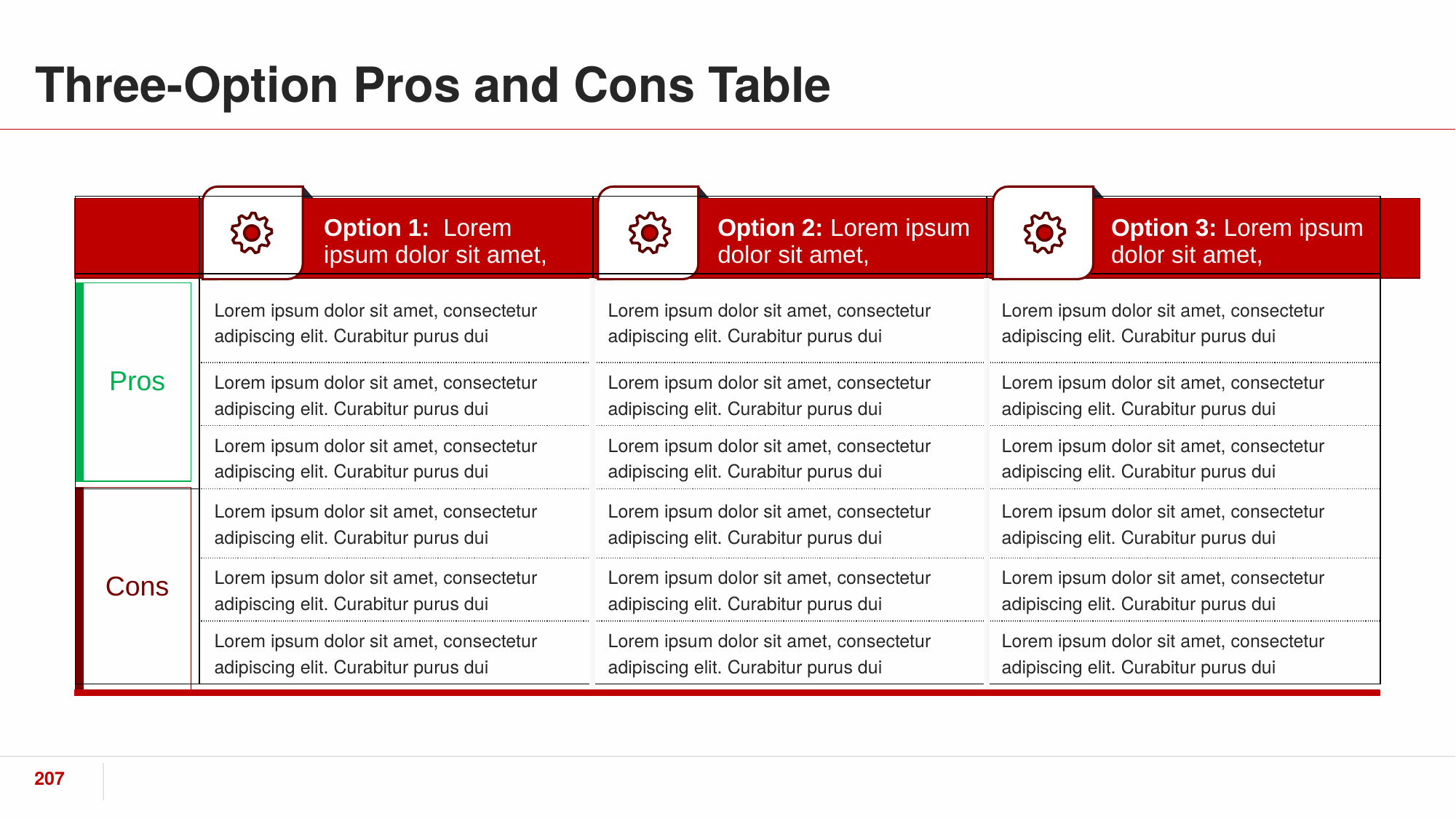

# Three-Option Pros and Cons Table

|  | Option 1: Lorem ipsum dolor sit amet, | Option 2: Lorem ipsum dolor sit amet, | Option 3: Lorem ipsum dolor sit amet, |
| --- | --- | --- | --- |
| Pros | Lorem ipsum dolor sit amet, consectetur adipiscing elit. Curabitur purus dui | Lorem ipsum dolor sit amet, consectetur adipiscing elit. Curabitur purus dui | Lorem ipsum dolor sit amet, consectetur adipiscing elit. Curabitur purus dui |
|  | Lorem ipsum dolor sit amet, consectetur adipiscing elit. Curabitur purus dui | Lorem ipsum dolor sit amet, consectetur adipiscing elit. Curabitur purus dui | Lorem ipsum dolor sit amet, consectetur adipiscing elit. Curabitur purus dui |
|  | Lorem ipsum dolor sit amet, consectetur adipiscing elit. Curabitur purus dui | Lorem ipsum dolor sit amet, consectetur adipiscing elit. Curabitur purus dui | Lorem ipsum dolor sit amet, consectetur adipiscing elit. Curabitur purus dui |
| Cons | Lorem ipsum dolor sit amet, consectetur adipiscing elit. Curabitur purus dui | Lorem ipsum dolor sit amet, consectetur adipiscing elit. Curabitur purus dui | Lorem ipsum dolor sit amet, consectetur adipiscing elit. Curabitur purus dui |
|  | Lorem ipsum dolor sit amet, consectetur adipiscing elit. Curabitur purus dui | Lorem ipsum dolor sit amet, consectetur adipiscing elit. Curabitur purus dui | Lorem ipsum dolor sit amet, consectetur adipiscing elit. Curabitur purus dui |
|  | Lorem ipsum dolor sit amet, consectetur adipiscing elit. Curabitur purus dui | Lorem ipsum dolor sit amet, consectetur adipiscing elit. Curabitur purus dui | Lorem ipsum dolor sit amet, consectetur adipiscing elit. Curabitur purus dui |

207